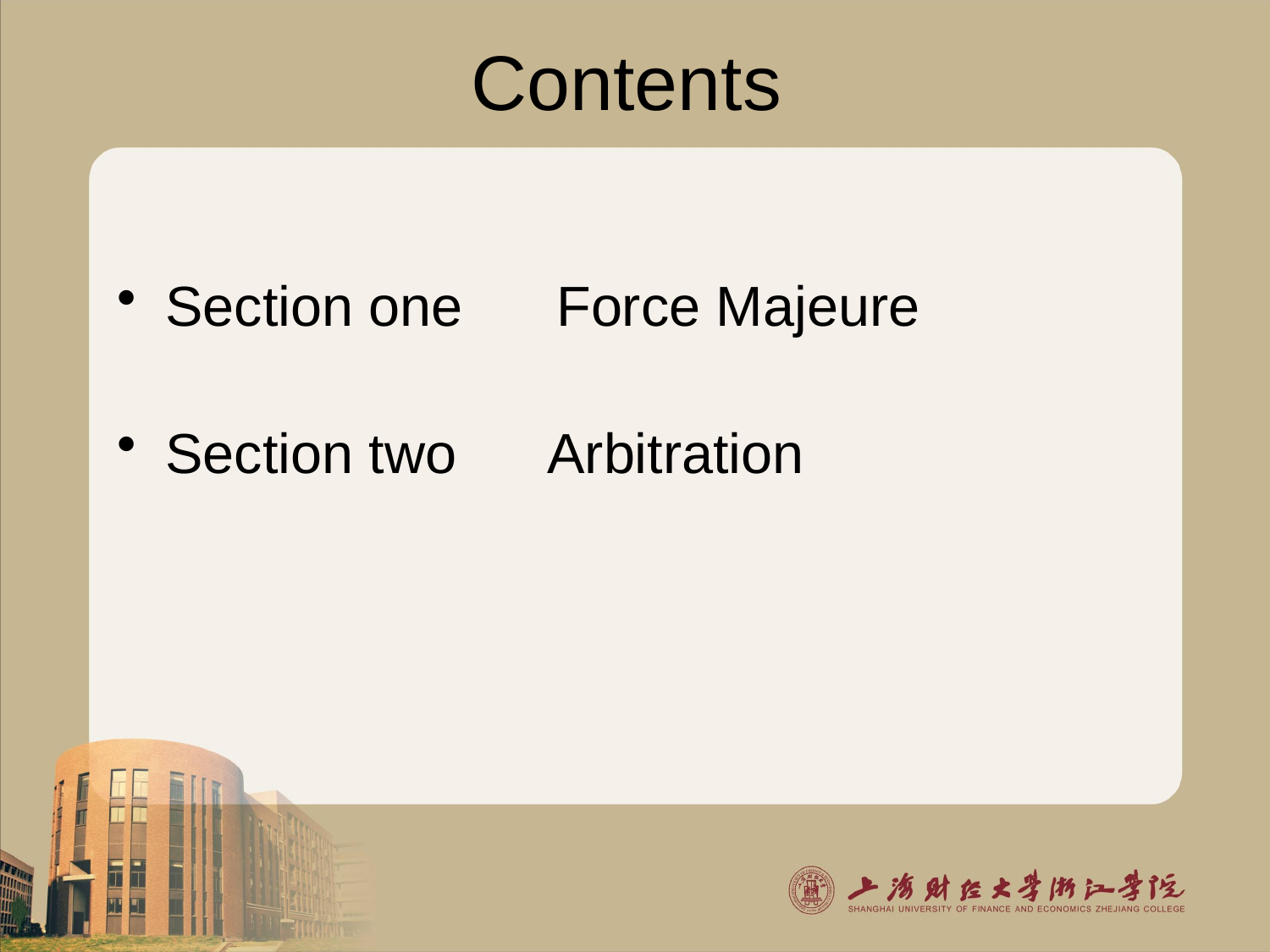

# Contents
Section one      Force Majeure
Section two      Arbitration